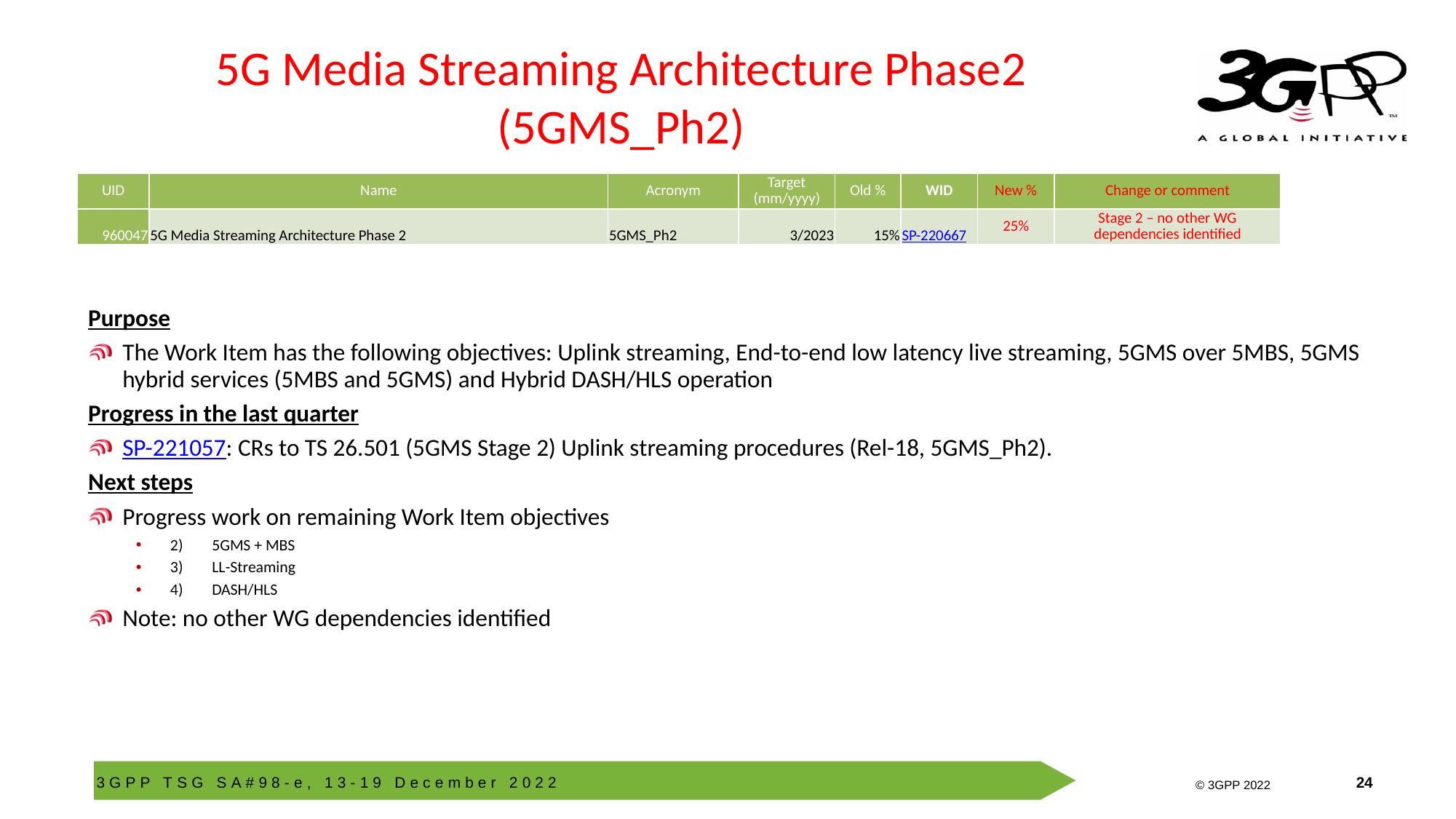

# 5G Media Streaming Architecture Phase2 (5GMS_Ph2)
| UID | Name | Acronym | Target (mm/yyyy) | Old % | WID | New % | Change or comment |
| --- | --- | --- | --- | --- | --- | --- | --- |
| 960047 | 5G Media Streaming Architecture Phase 2 | 5GMS\_Ph2 | 3/2023 | 15% | SP-220667 | 25% | Stage 2 – no other WG dependencies identified |
Purpose
The Work Item has the following objectives: Uplink streaming, End-to-end low latency live streaming, 5GMS over 5MBS, 5GMS hybrid services (5MBS and 5GMS) and Hybrid DASH/HLS operation
Progress in the last quarter
SP-221057: CRs to TS 26.501 (5GMS Stage 2) Uplink streaming procedures (Rel-18, 5GMS_Ph2).
Next steps
Progress work on remaining Work Item objectives
2)        5GMS + MBS
3)        LL-Streaming
4)        DASH/HLS
Note: no other WG dependencies identified